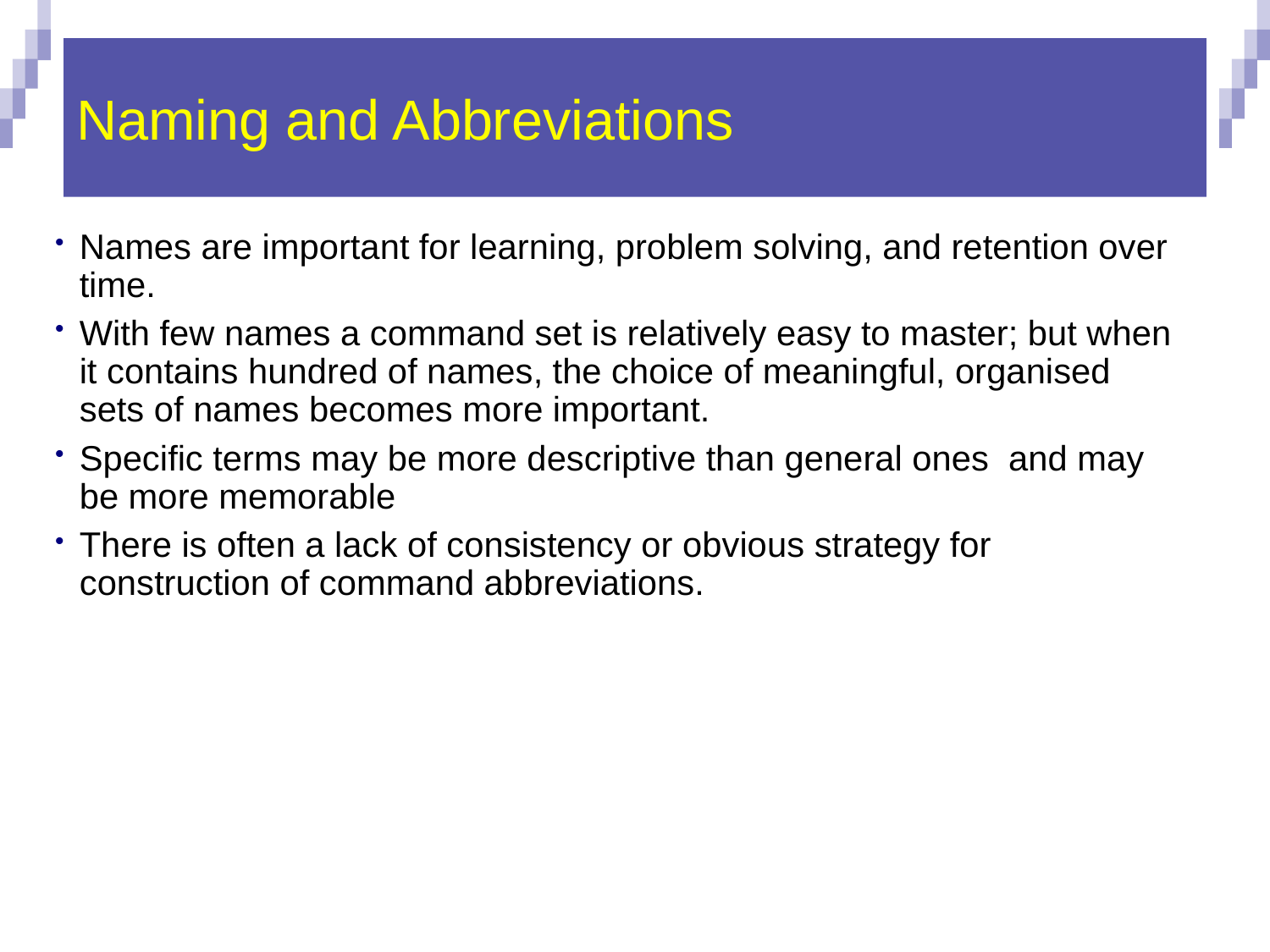

Naming and Abbreviations
Names are important for learning, problem solving, and retention over time.
With few names a command set is relatively easy to master; but when it contains hundred of names, the choice of meaningful, organised sets of names becomes more important.
Specific terms may be more descriptive than general ones  and may be more memorable
There is often a lack of consistency or obvious strategy for construction of command abbreviations.